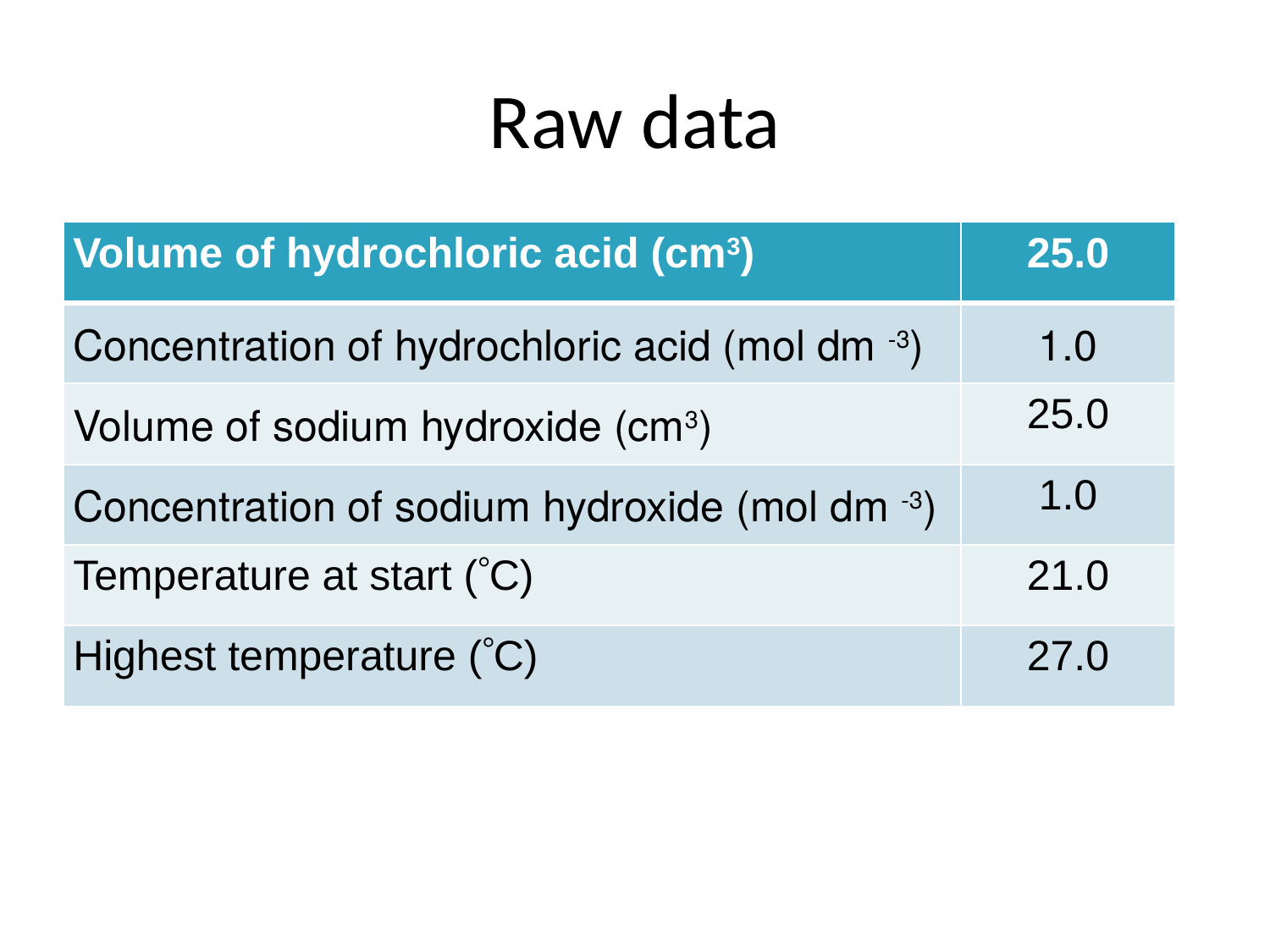

# Raw data
| Volume of hydrochloric acid (cm3) | 25.0 |
| --- | --- |
| Concentration of hydrochloric acid (mol dm -3) | 1.0 |
| Volume of sodium hydroxide (cm3) | 25.0 |
| Concentration of sodium hydroxide (mol dm -3) | 1.0 |
| Temperature at start (°C) | 21.0 |
| Highest temperature (°C) | 27.0 |